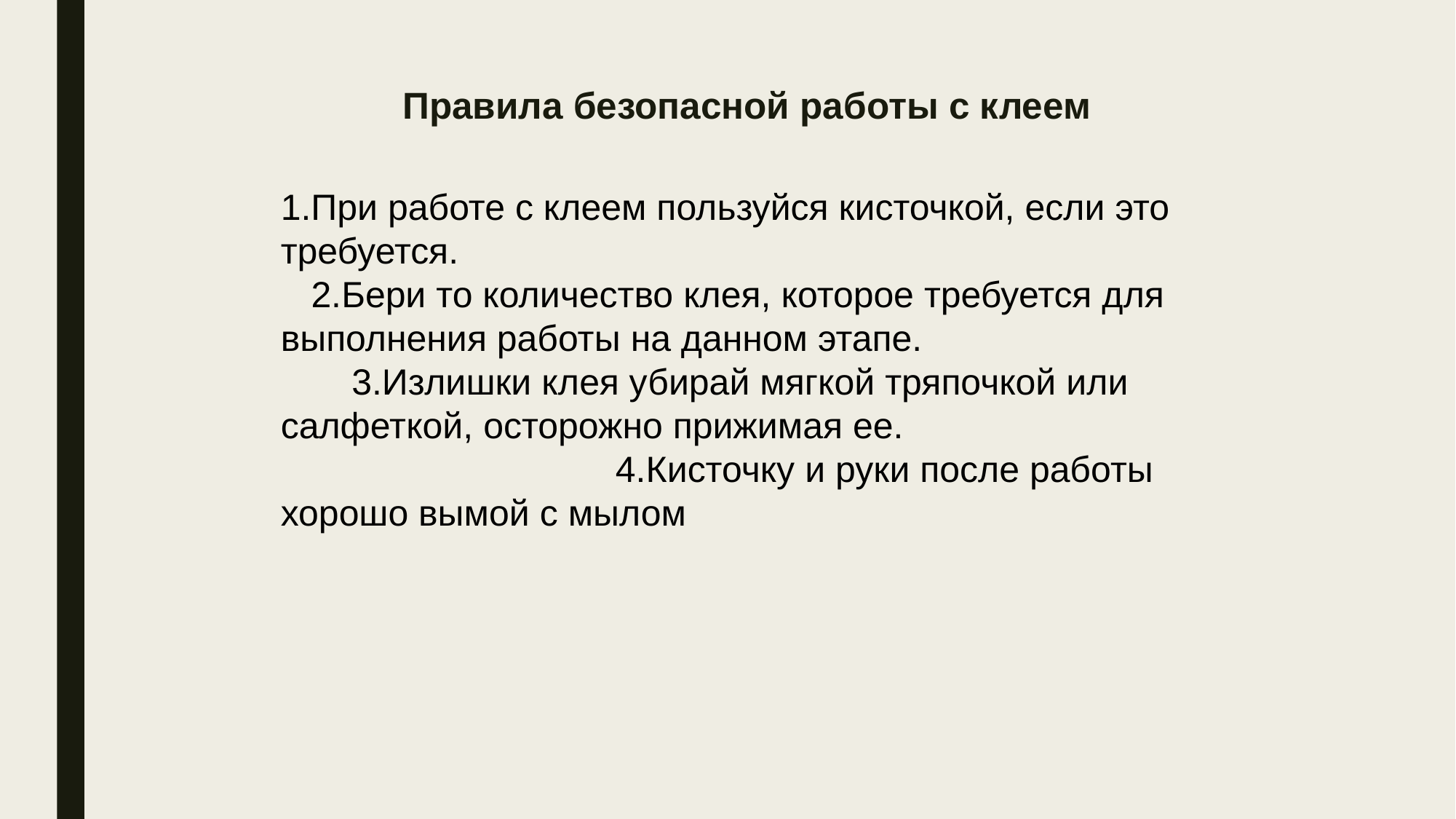

# Правила безопасной работы с клеем
1.При работе с клеем пользуйся кисточкой, если это требуется.                                                                                  2.Бери то количество клея, которое требуется для выполнения работы на данном этапе.                                         3.Излишки клея убирай мягкой тряпочкой или салфеткой, осторожно прижимая ее.                                                                    4.Кисточку и руки после работы хорошо вымой с мылом